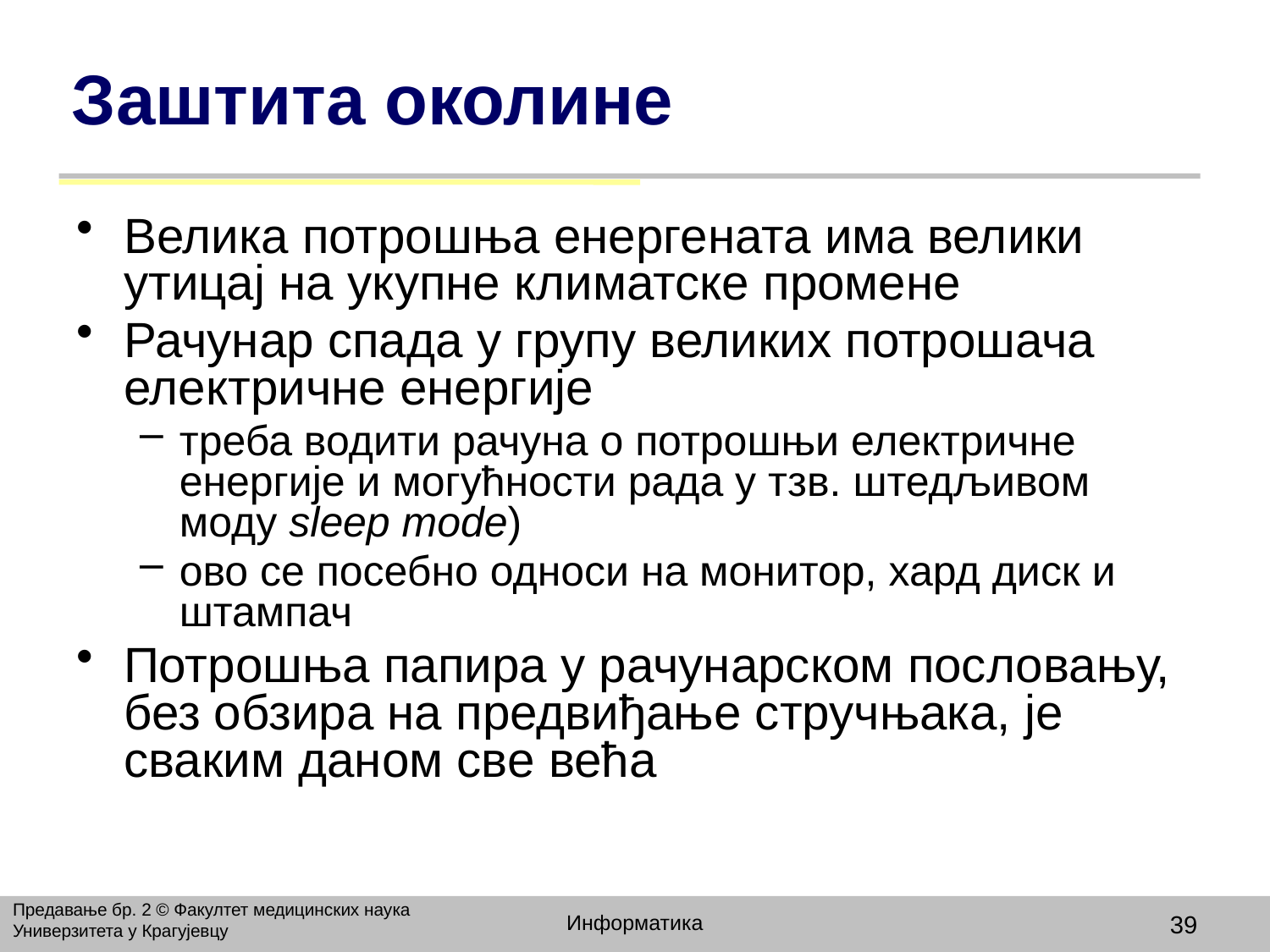

# Заштита околине
Велика потрошња енергената има велики утицај на укупне климатске промене
Рачунар спада у групу великих потрошача електричне енергије
треба водити рачуна о потрошњи електричне енергије и могућности рада у тзв. штедљивом моду sleep mode)
ово се посебно односи на монитор, хард диск и штампач
Потрошња папира у рачунарском пословању, без обзира на предвиђање стручњака, је сваким даном све већа
Предавање бр. 2 © Факултет медицинских наука Универзитета у Крагујевцу
Информатика
39